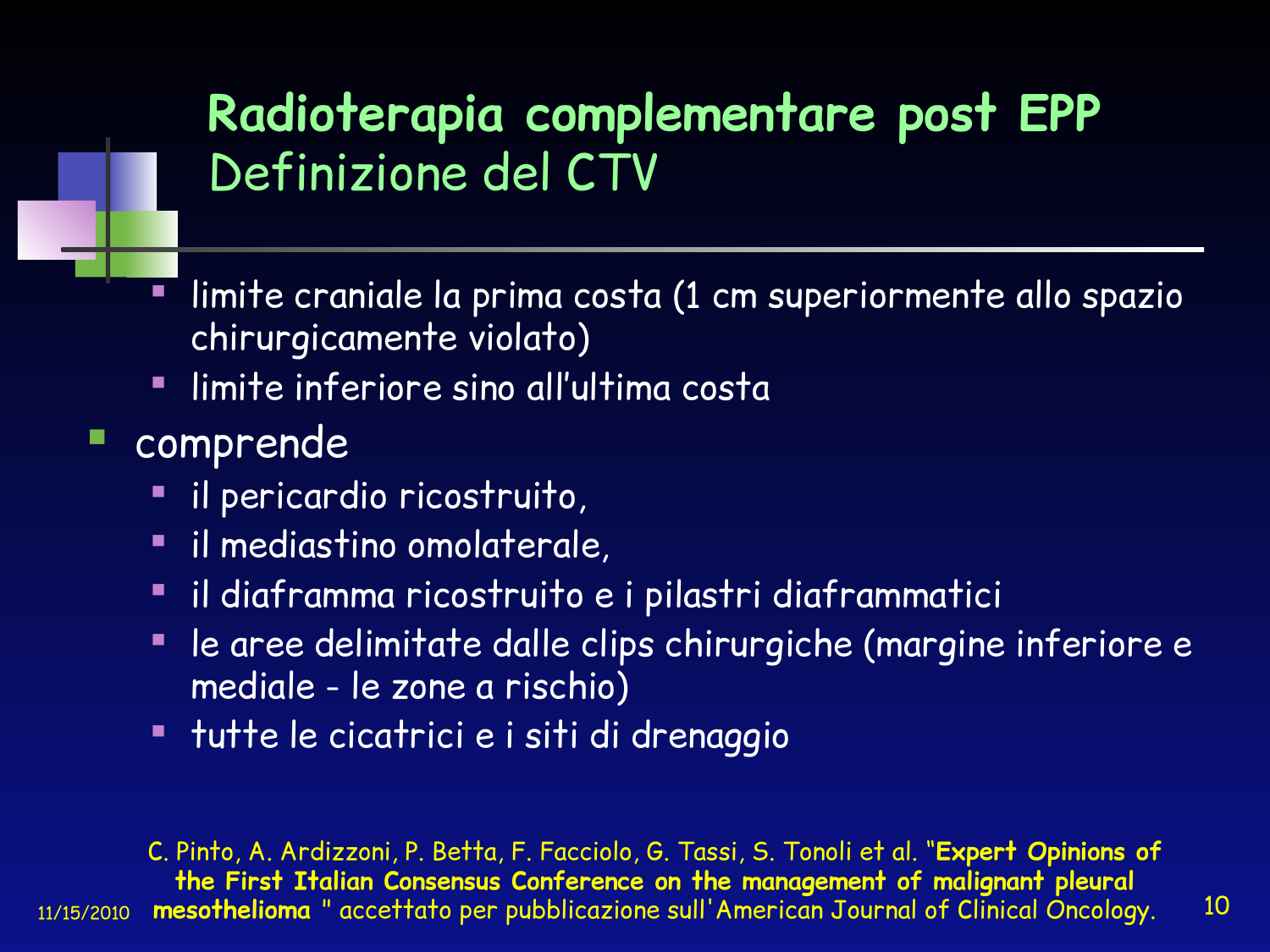

# Radioterapia complementare post EPP Definizione del CTV
limite craniale la prima costa (1 cm superiormente allo spazio chirurgicamente violato)
limite inferiore sino all’ultima costa
comprende
il pericardio ricostruito,
il mediastino omolaterale,
il diaframma ricostruito e i pilastri diaframmatici
le aree delimitate dalle clips chirurgiche (margine inferiore e mediale - le zone a rischio)
tutte le cicatrici e i siti di drenaggio
C. Pinto, A. Ardizzoni, P. Betta, F. Facciolo, G. Tassi, S. Tonoli et al. “Expert Opinions of the First Italian Consensus Conference on the management of malignant pleural mesothelioma " accettato per pubblicazione sull'American Journal of Clinical Oncology.
11/15/2010
10